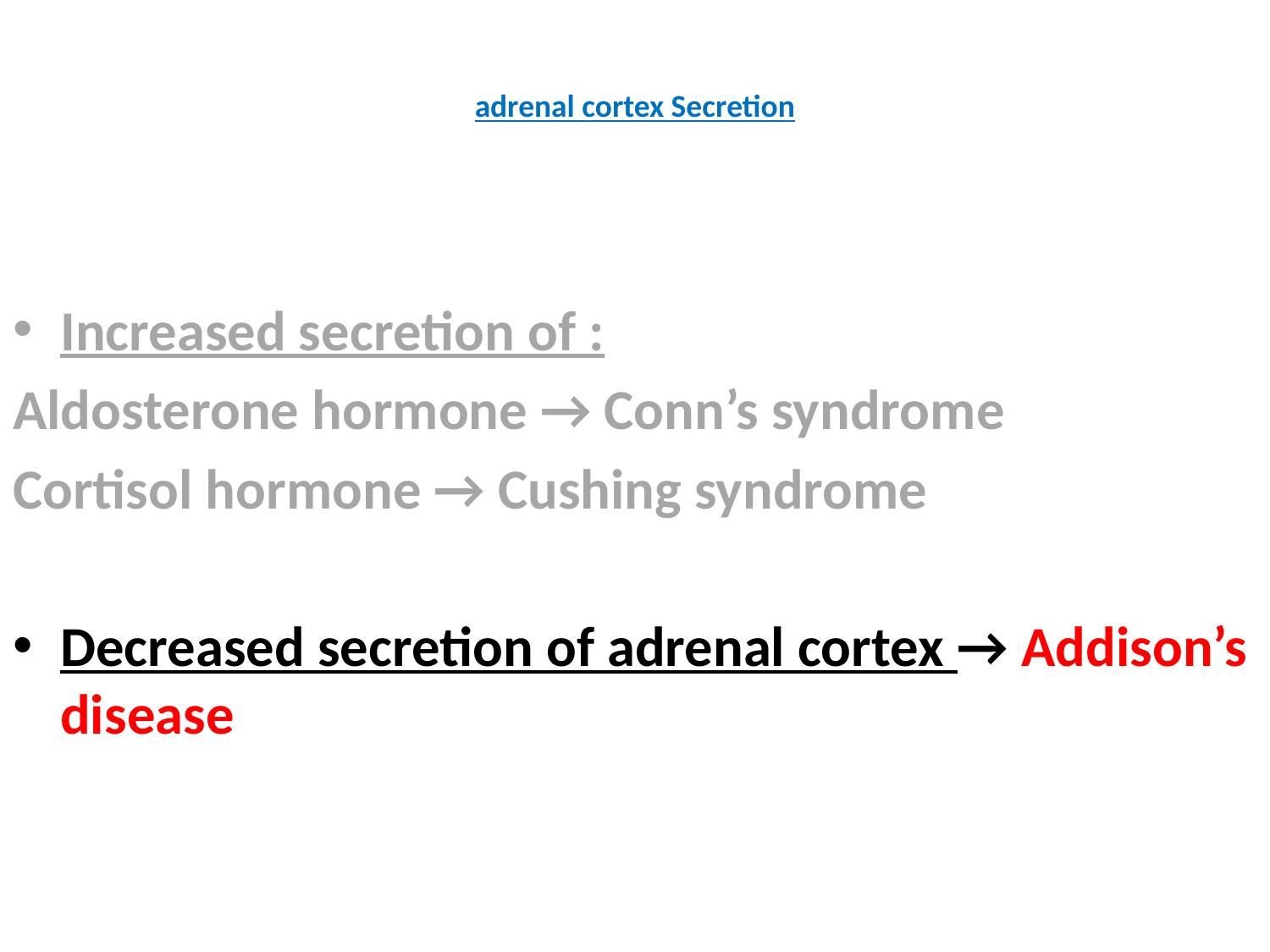

# adrenal cortex Secretion
Increased secretion of :
Aldosterone hormone → Conn’s syndrome
Cortisol hormone → Cushing syndrome

Decreased secretion of adrenal cortex → Addison’s disease